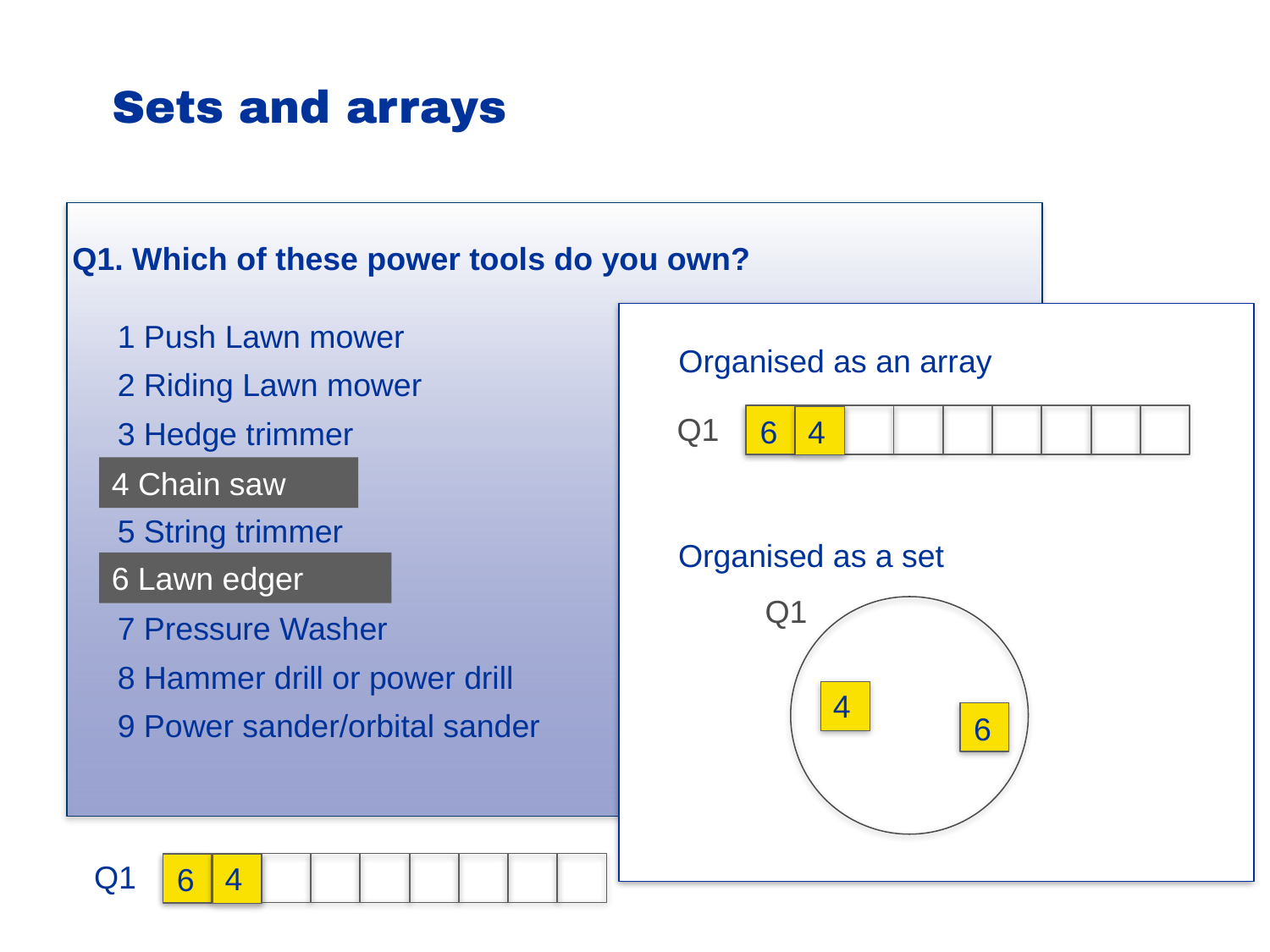

# Sets and arrays

Q1. Which of these power tools do you own?

1 Push Lawn mower
2 Riding Lawn mower
3 Hedge trimmer
4 Chain saw
5 String trimmer
6 Lawn edger (
7 Pressure Washer
8 Hammer drill or power drill
9 Power sander/orbital sander

Organised as an array
Q1

6

4

4 Chain saw
Organised as a set
6 Lawn edger
Q1

4

6

Q1

4

6